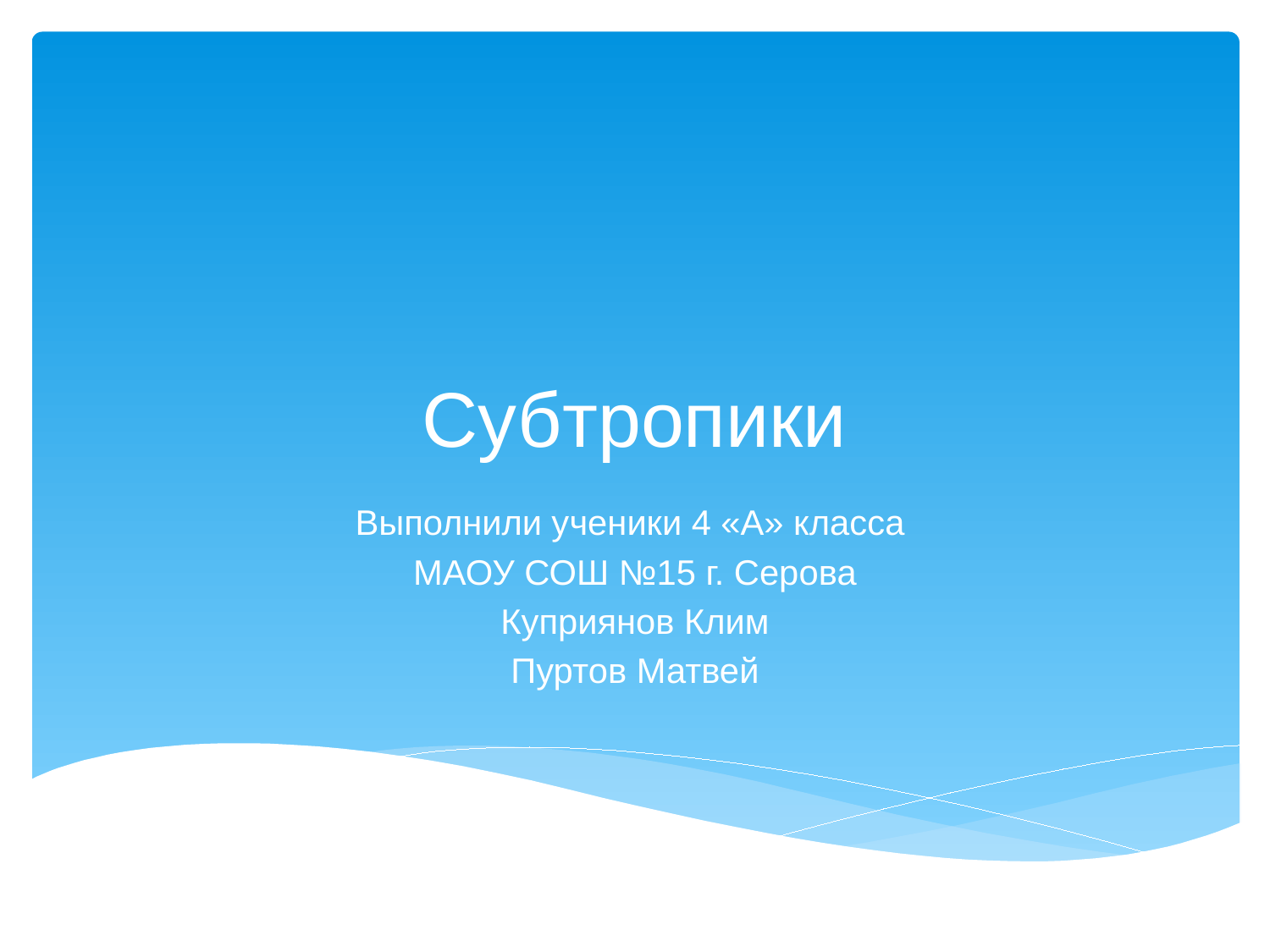

# Субтропики
Выполнили ученики 4 «А» класса
МАОУ СОШ №15 г. Серова
Куприянов Клим
Пуртов Матвей